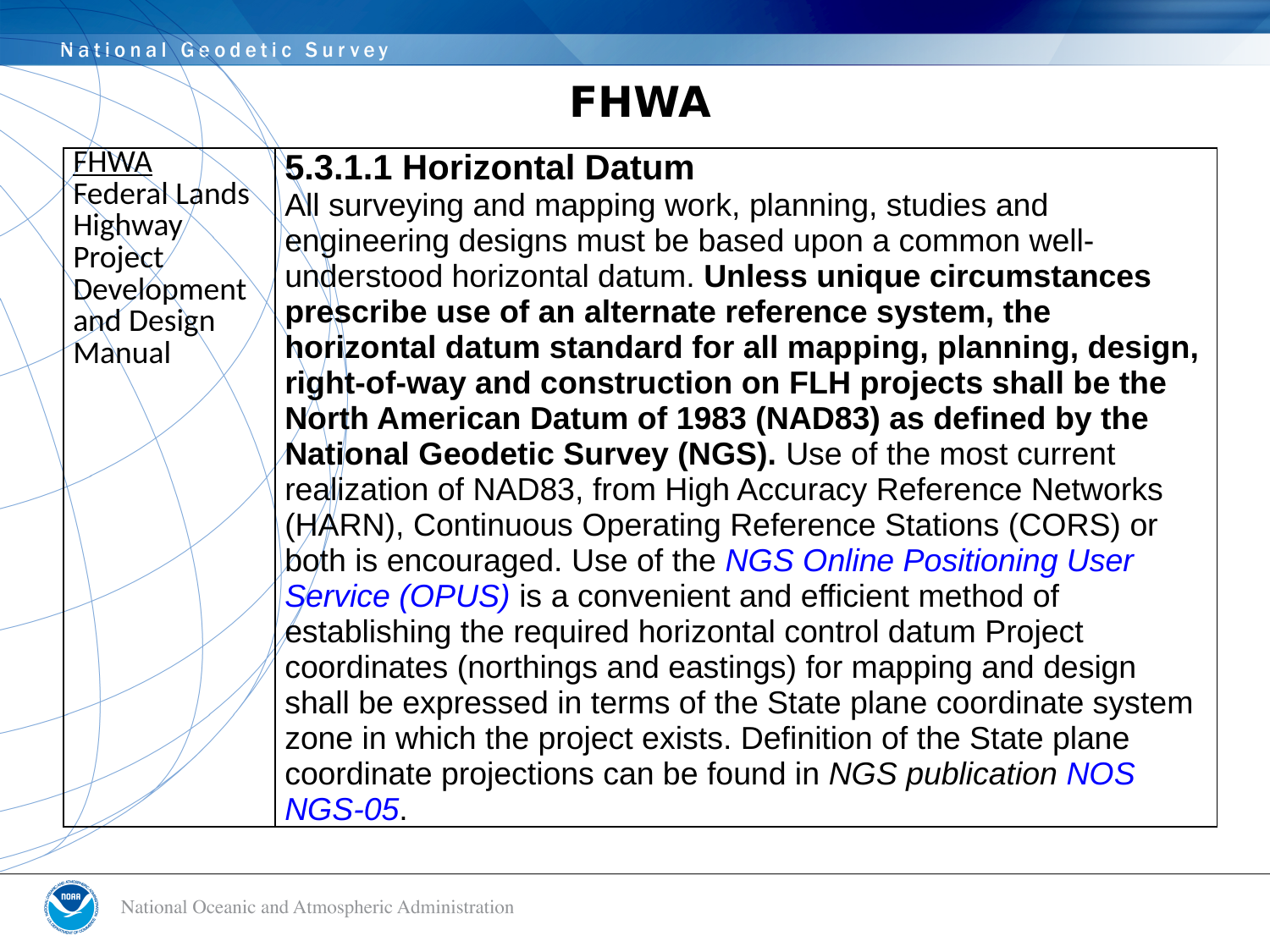

# FHWA
| FHWA Federal Lands Highway Project Development and Design Manual | 5.3.1.1 Horizontal Datum All surveying and mapping work, planning, studies and engineering designs must be based upon a common well-understood horizontal datum. Unless unique circumstances prescribe use of an alternate reference system, the horizontal datum standard for all mapping, planning, design, right-of-way and construction on FLH projects shall be the North American Datum of 1983 (NAD83) as defined by the National Geodetic Survey (NGS). Use of the most current realization of NAD83, from High Accuracy Reference Networks (HARN), Continuous Operating Reference Stations (CORS) or both is encouraged. Use of the NGS Online Positioning User Service (OPUS) is a convenient and efficient method of establishing the required horizontal control datum Project coordinates (northings and eastings) for mapping and design shall be expressed in terms of the State plane coordinate system zone in which the project exists. Definition of the State plane coordinate projections can be found in NGS publication NOS NGS-05. |
| --- | --- |